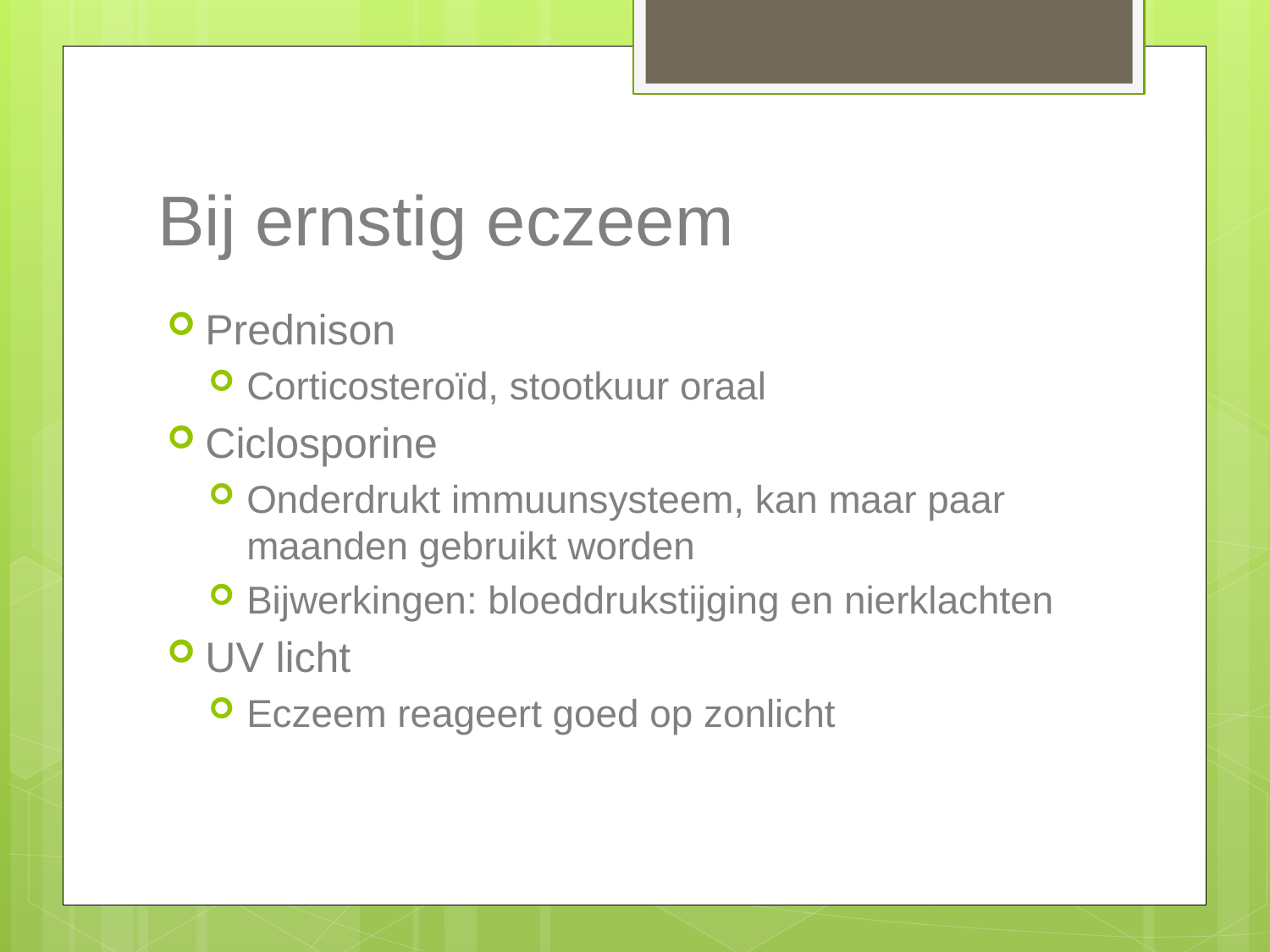

# Bij ernstig eczeem
Prednison
Corticosteroïd, stootkuur oraal
Ciclosporine
Onderdrukt immuunsysteem, kan maar paar maanden gebruikt worden
Bijwerkingen: bloeddrukstijging en nierklachten
UV licht
Eczeem reageert goed op zonlicht